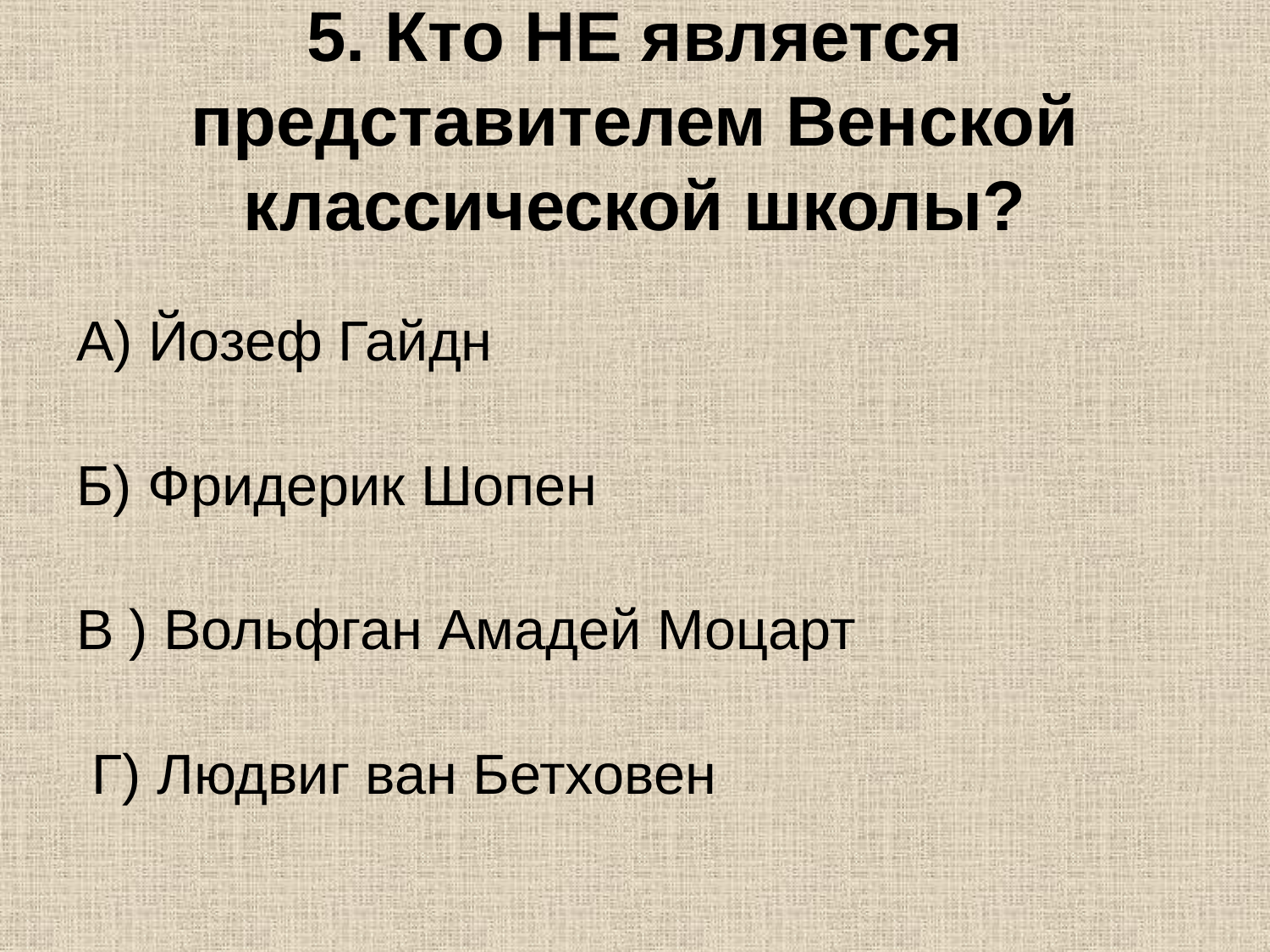

# 5. Кто НЕ является представителем Венской классической школы?
А) Йозеф Гайдн

Б) Фридерик Шопен

В ) Вольфган Амадей Моцарт

 Г) Людвиг ван Бетховен